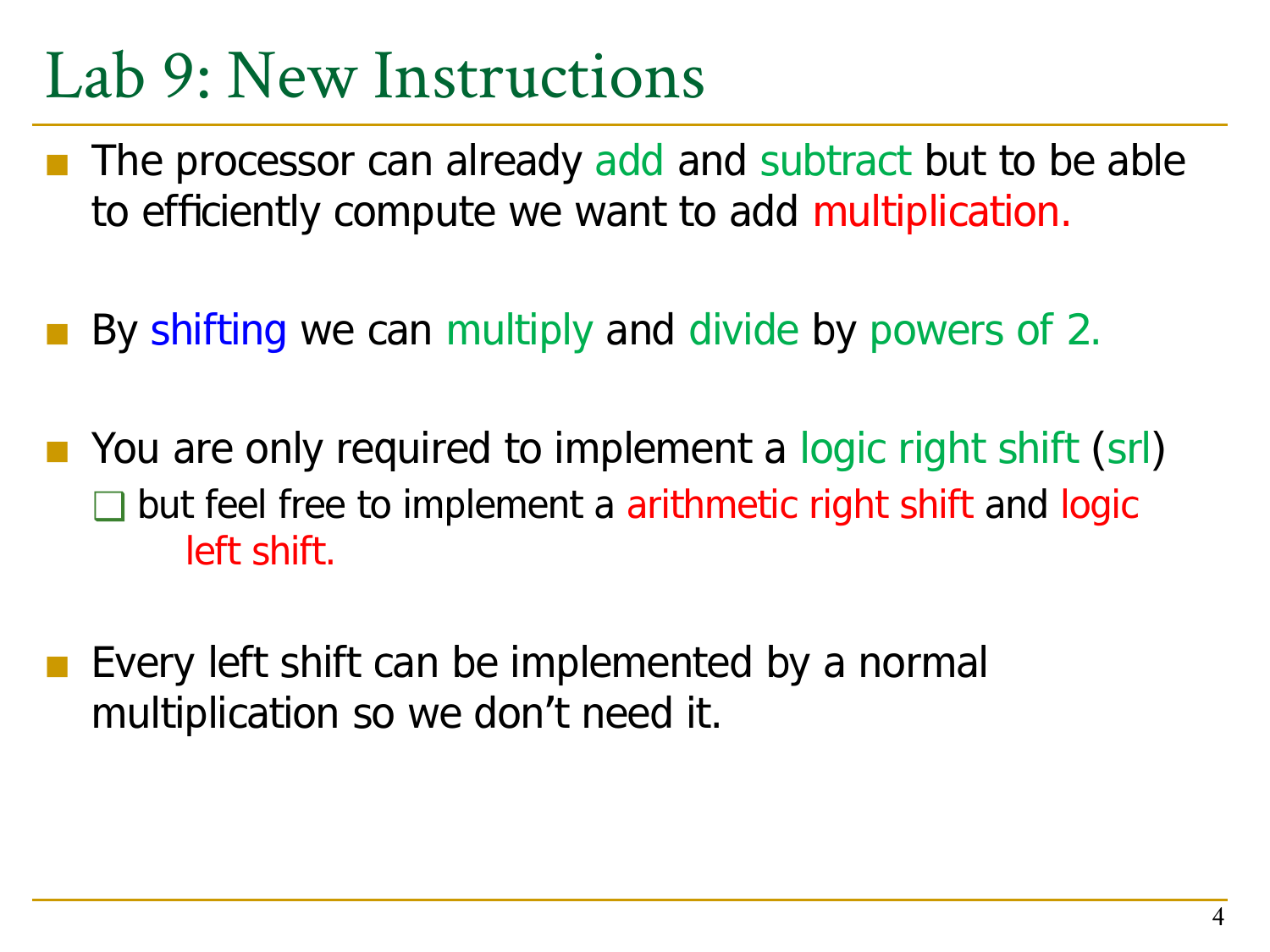

# Lab 9: New Instructions
The processor can already add and subtract but to be able to efficiently compute we want to add multiplication.

By shifting we can multiply and divide by powers of 2.

You are only required to implement a logic right shift (srl)
but feel free to implement a arithmetic right shift and logic           left shift.

Every left shift can be implemented by a normal multiplication so we don’t need it.
4